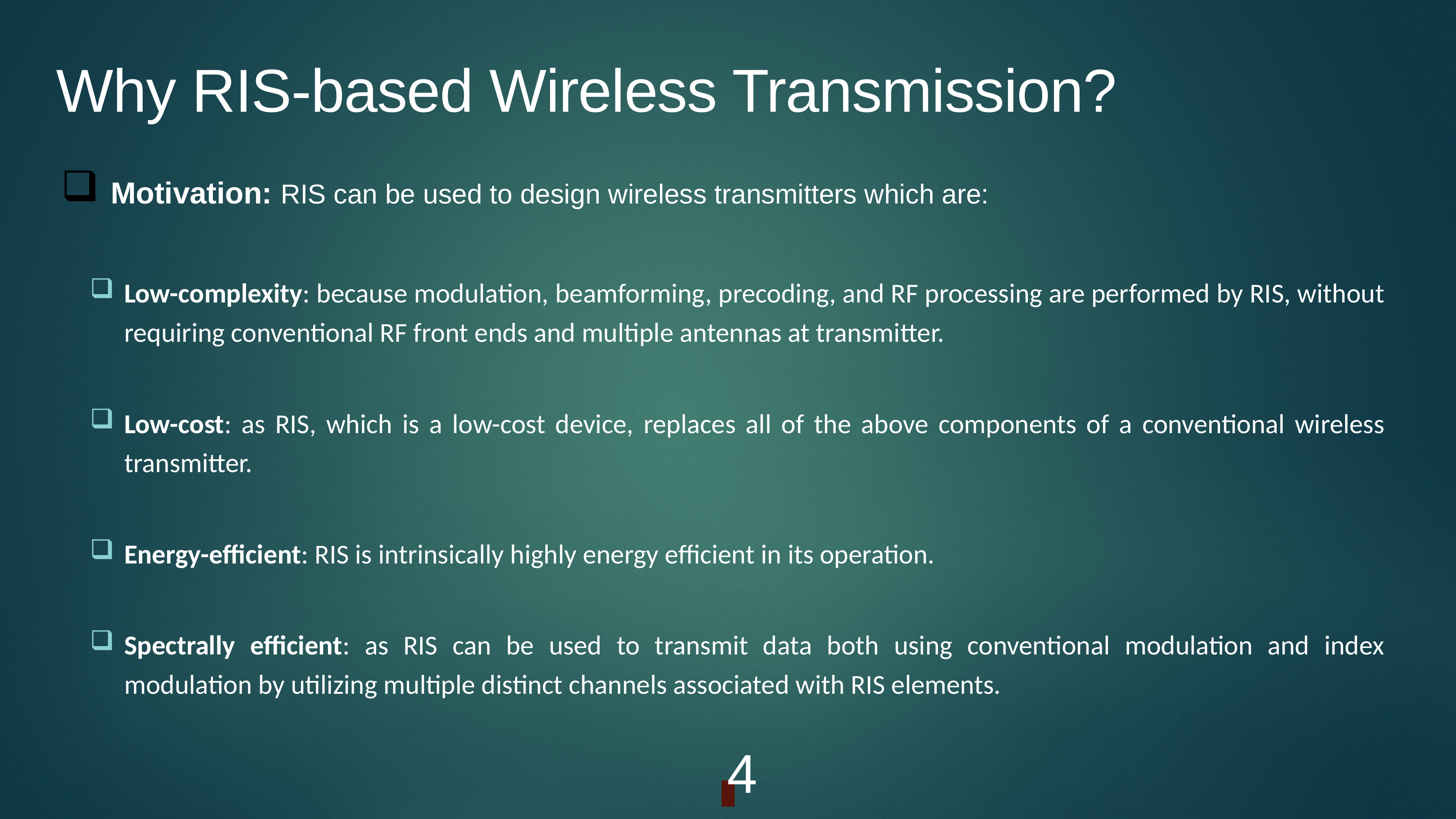

# Why RIS-based Wireless Transmission?
 Motivation: RIS can be used to design wireless transmitters which are:

Low-complexity: because modulation, beamforming, precoding, and RF processing are performed by RIS, without requiring conventional RF front ends and multiple antennas at transmitter.

Low-cost: as RIS, which is a low-cost device, replaces all of the above components of a conventional wireless transmitter.

Energy-efficient: RIS is intrinsically highly energy efficient in its operation.

Spectrally efficient: as RIS can be used to transmit data both using conventional modulation and index modulation by utilizing multiple distinct channels associated with RIS elements.

4